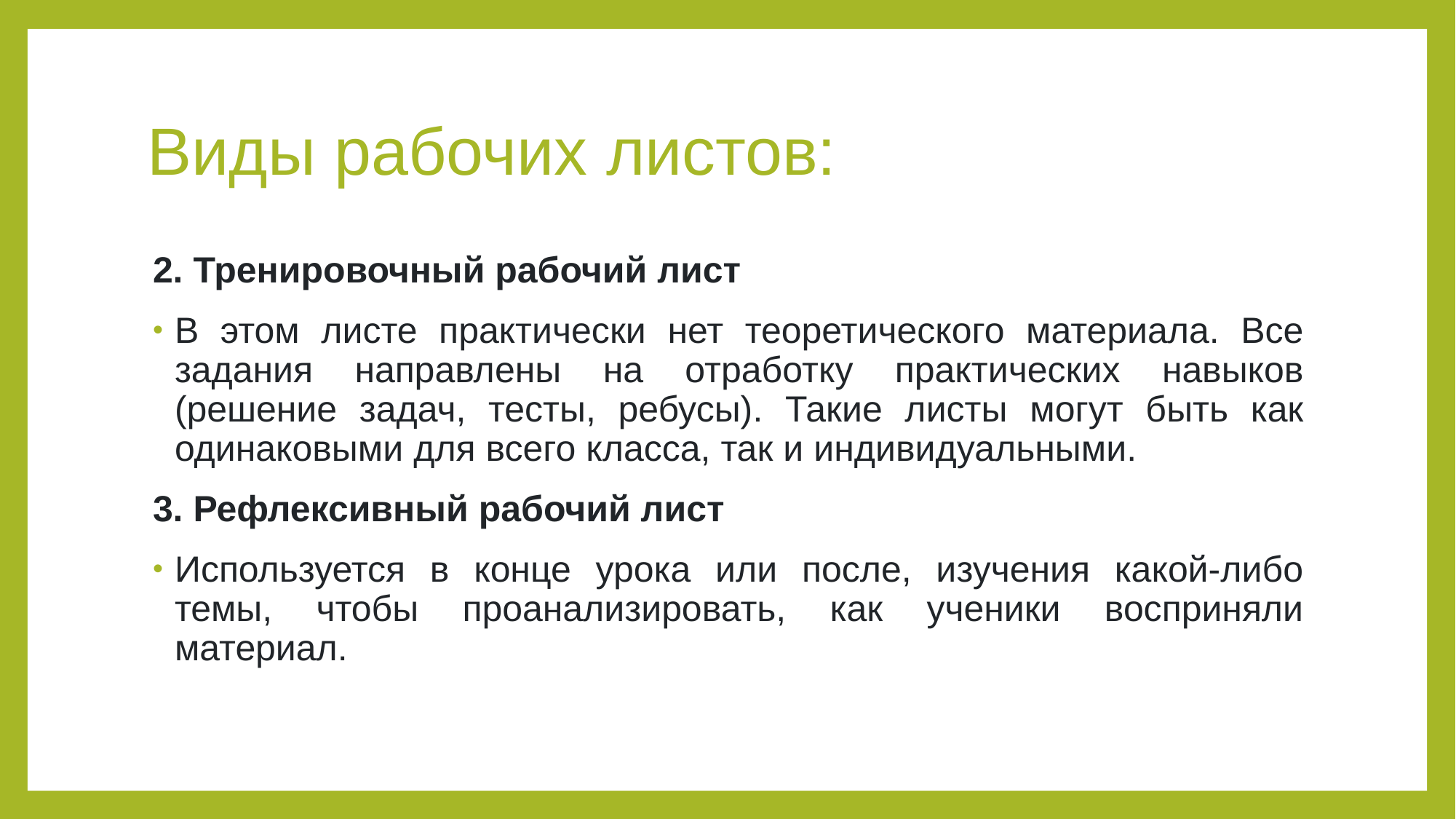

# Виды рабочих листов:
2. Тренировочный рабочий лист
В этом листе практически нет теоретического материала. Все задания направлены на отработку практических навыков (решение задач, тесты, ребусы). Такие листы могут быть как одинаковыми для всего класса, так и индивидуальными.
3. Рефлексивный рабочий лист
Используется в конце урока или после, изучения какой-либо темы, чтобы проанализировать, как ученики восприняли материал.